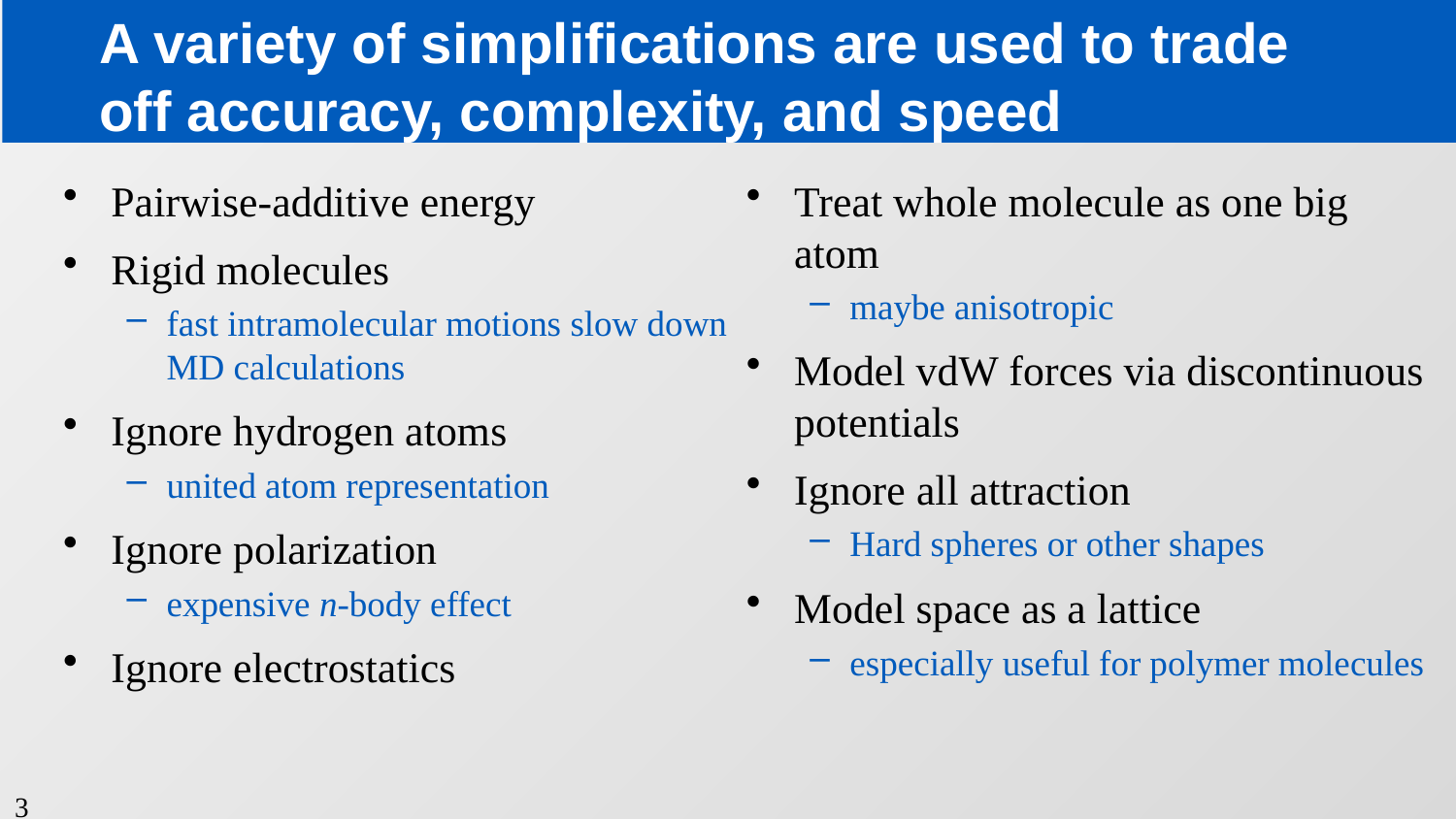

# A variety of simplifications are used to trade off accuracy, complexity, and speed
Pairwise-additive energy
Rigid molecules
fast intramolecular motions slow down MD calculations
Ignore hydrogen atoms
united atom representation
Ignore polarization
expensive n-body effect
Ignore electrostatics
Treat whole molecule as one big atom
maybe anisotropic
Model vdW forces via discontinuous potentials
Ignore all attraction
Hard spheres or other shapes
Model space as a lattice
especially useful for polymer molecules
3